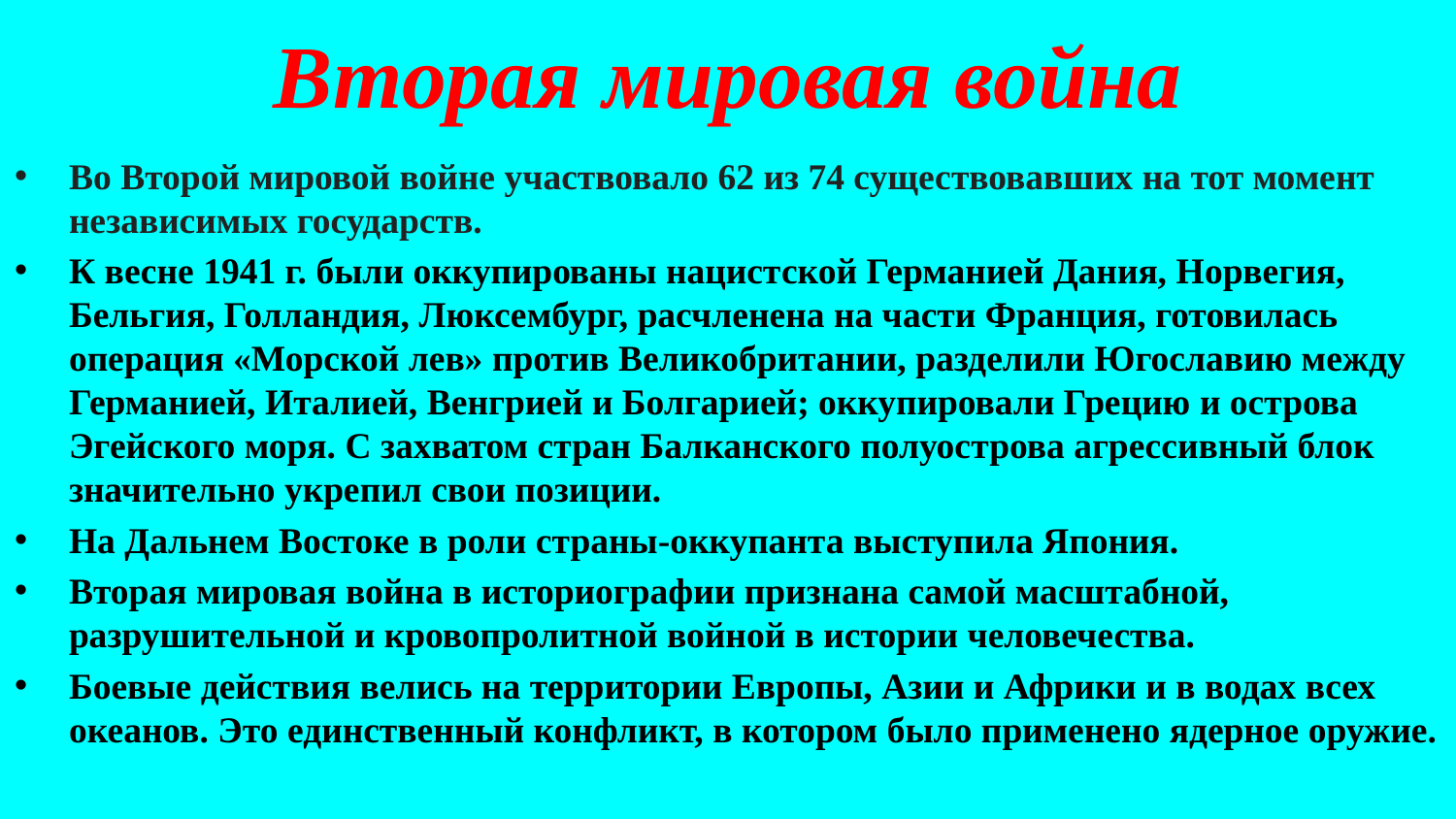

# Вторая мировая война
Во Второй мировой войне участвовало 62 из 74 существовавших на тот момент независимых государств.
К весне 1941 г. были оккупированы нацистской Германией Дания, Норвегия, Бельгия, Голландия, Люксембург, расчленена на части Франция, готовилась операция «Морской лев» против Великобритании, разделили Югославию между Германией, Италией, Венгрией и Болгарией; оккупировали Грецию и острова Эгейского моря. С захватом стран Балканского полуострова агрессивный блок значительно укрепил свои позиции.
На Дальнем Востоке в роли страны-оккупанта выступила Япония.
Вторая мировая война в историографии признана самой масштабной, разрушительной и кровопролитной войной в истории человечества.
Боевые действия велись на территории Европы, Азии и Африки и в водах всех океанов. Это единственный конфликт, в котором было применено ядерное оружие.